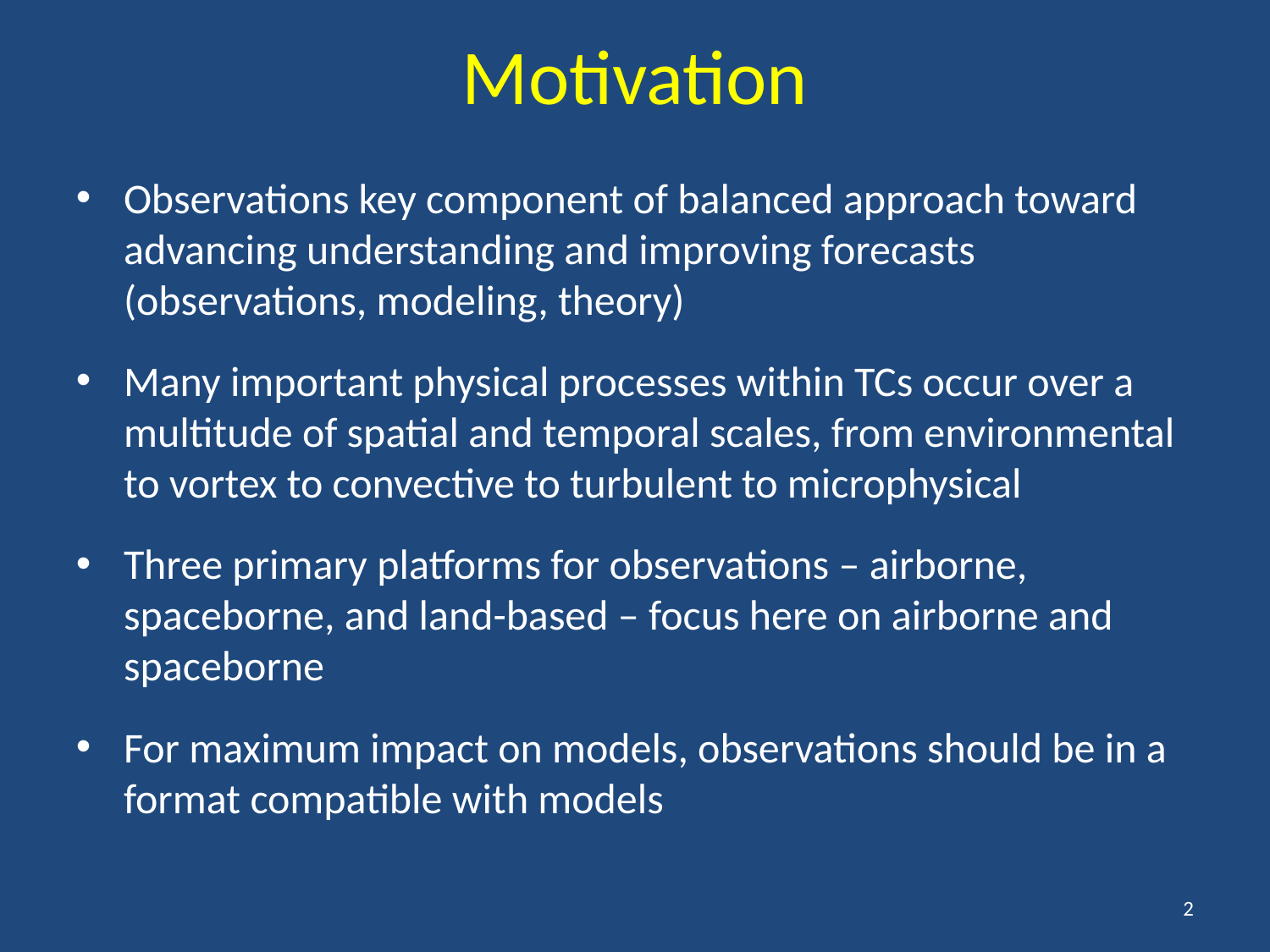

Motivation
Observations key component of balanced approach toward advancing understanding and improving forecasts (observations, modeling, theory)

Many important physical processes within TCs occur over a multitude of spatial and temporal scales, from environmental to vortex to convective to turbulent to microphysical

Three primary platforms for observations – airborne, spaceborne, and land-based – focus here on airborne and spaceborne

For maximum impact on models, observations should be in a format compatible with models
2